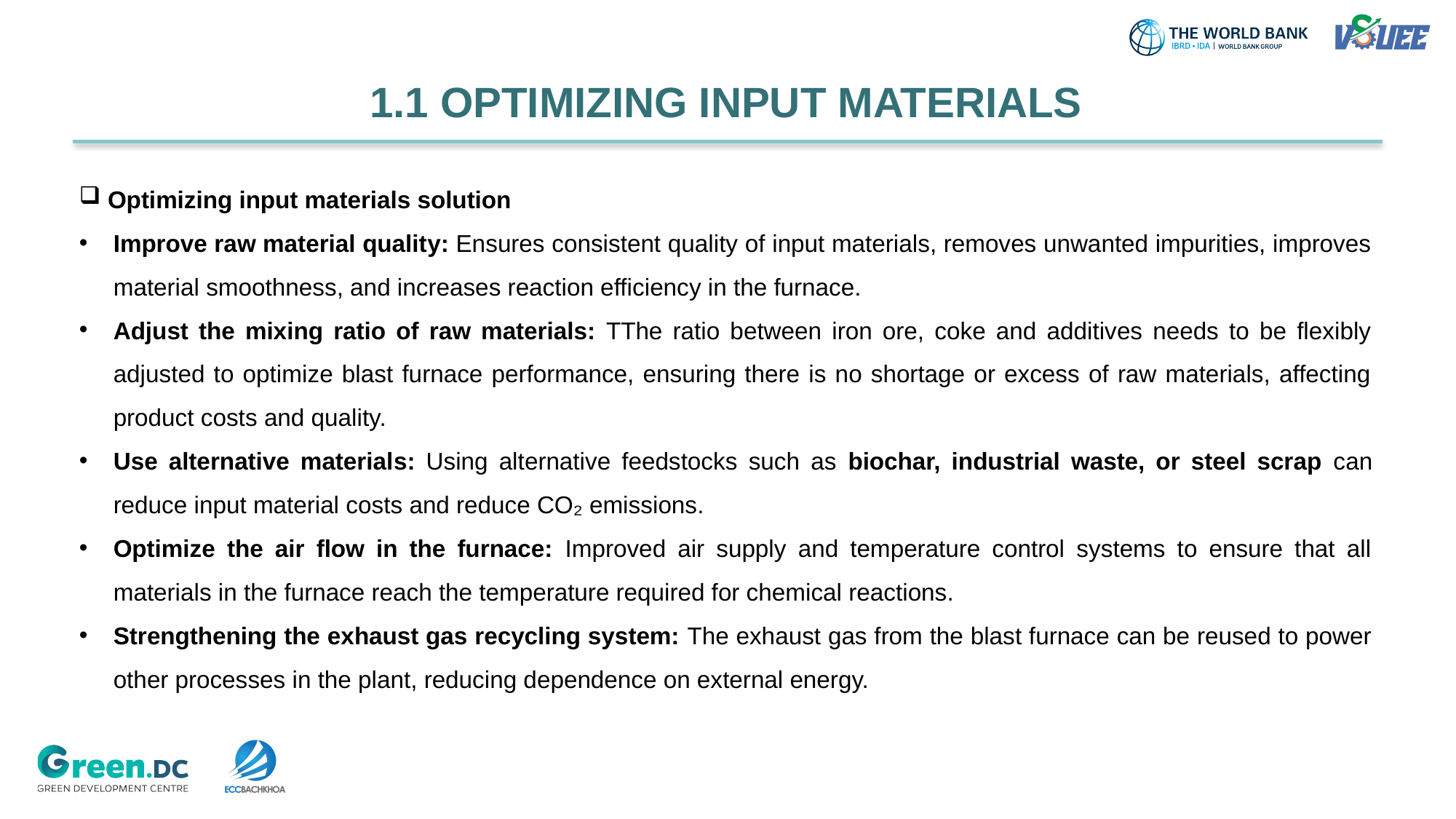

1.1 OPTIMIZING INPUT MATERIALS
Optimizing input materials solution
Improve raw material quality: Ensures consistent quality of input materials, removes unwanted impurities, improves material smoothness, and increases reaction efficiency in the furnace.
Adjust the mixing ratio of raw materials: TThe ratio between iron ore, coke and additives needs to be flexibly adjusted to optimize blast furnace performance, ensuring there is no shortage or excess of raw materials, affecting product costs and quality.
Use alternative materials: Using alternative feedstocks such as biochar, industrial waste, or steel scrap can reduce input material costs and reduce CO₂ emissions.
Optimize the air flow in the furnace: Improved air supply and temperature control systems to ensure that all materials in the furnace reach the temperature required for chemical reactions.
Strengthening the exhaust gas recycling system: The exhaust gas from the blast furnace can be reused to power other processes in the plant, reducing dependence on external energy.